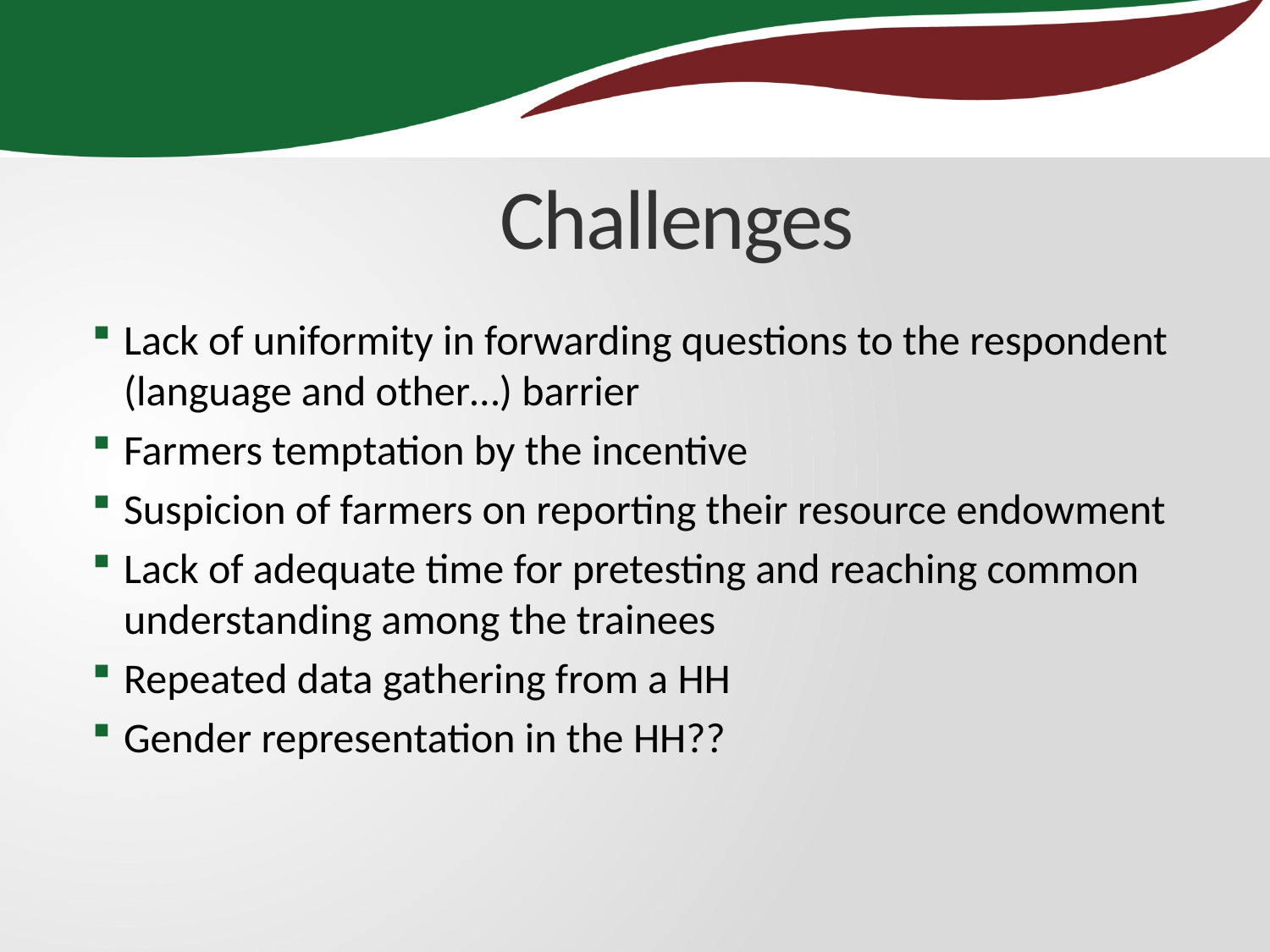

# Challenges
Lack of uniformity in forwarding questions to the respondent (language and other…) barrier
Farmers temptation by the incentive
Suspicion of farmers on reporting their resource endowment
Lack of adequate time for pretesting and reaching common understanding among the trainees
Repeated data gathering from a HH
Gender representation in the HH??